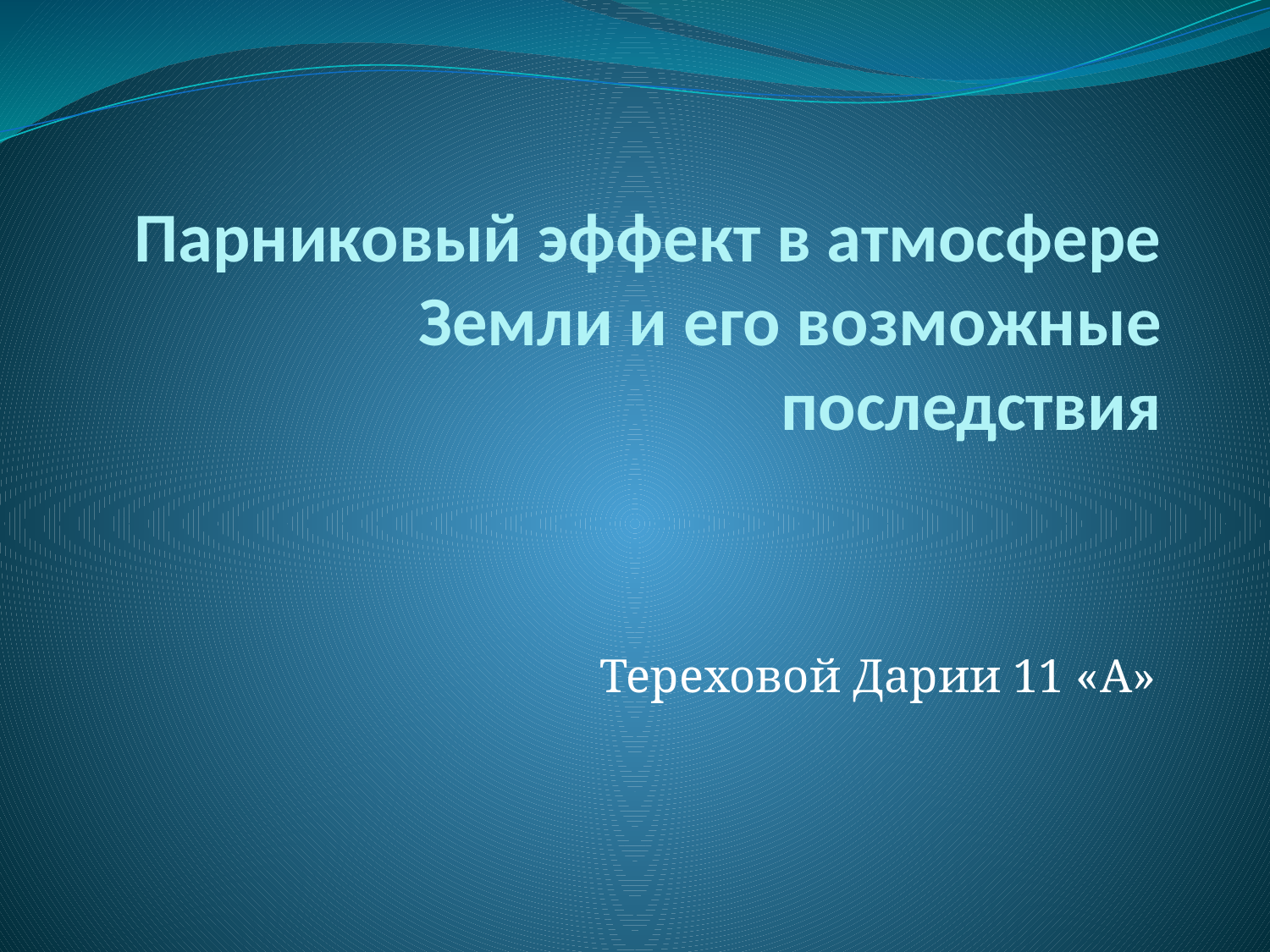

# Парниковый эффект в атмосфере Земли и его возможные последствия

Тереховой Дарии 11 «А»